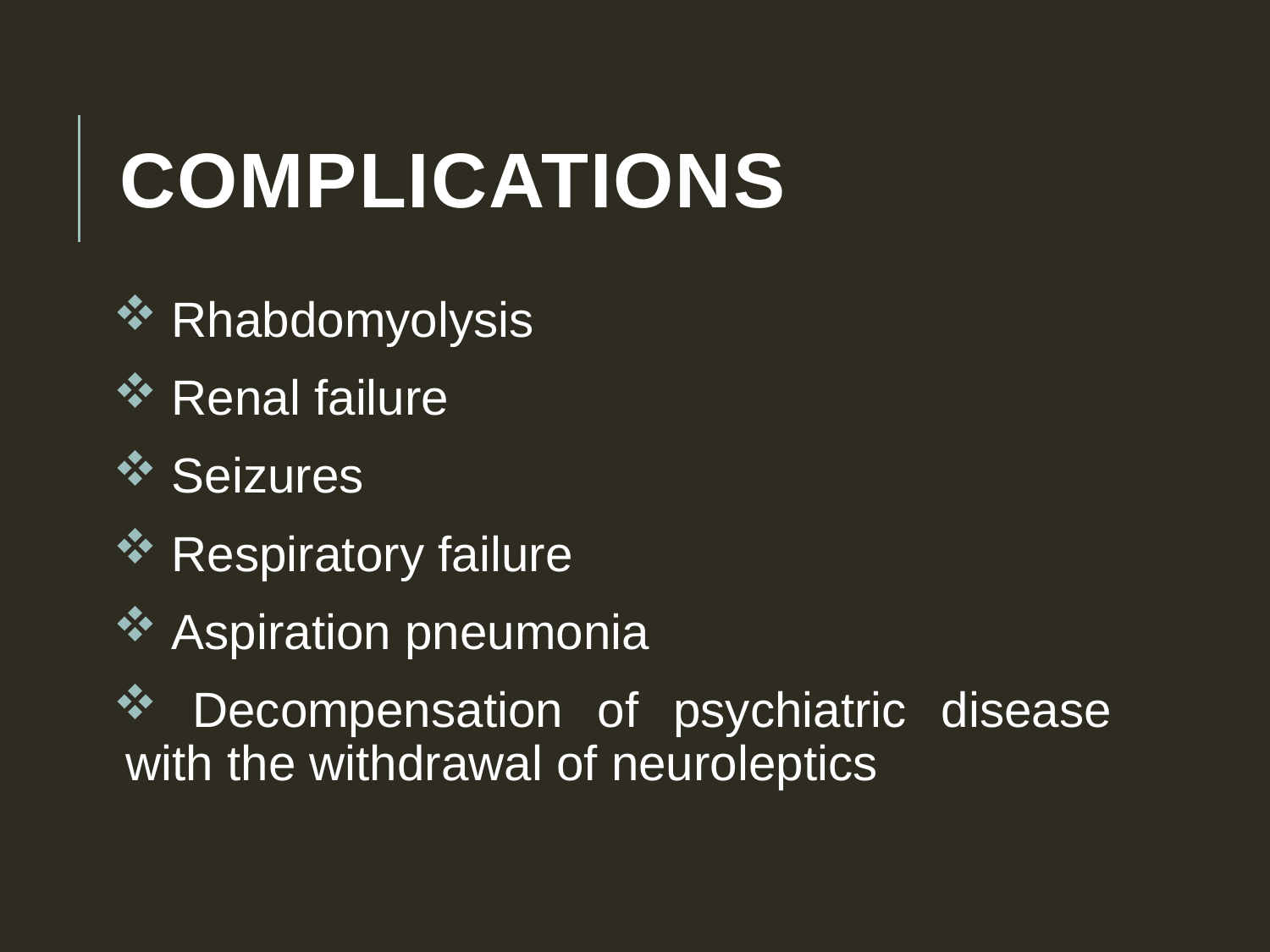

# Complications
 Rhabdomyolysis
 Renal failure
 Seizures
 Respiratory failure
 Aspiration pneumonia
 Decompensation of psychiatric disease with the withdrawal of neuroleptics